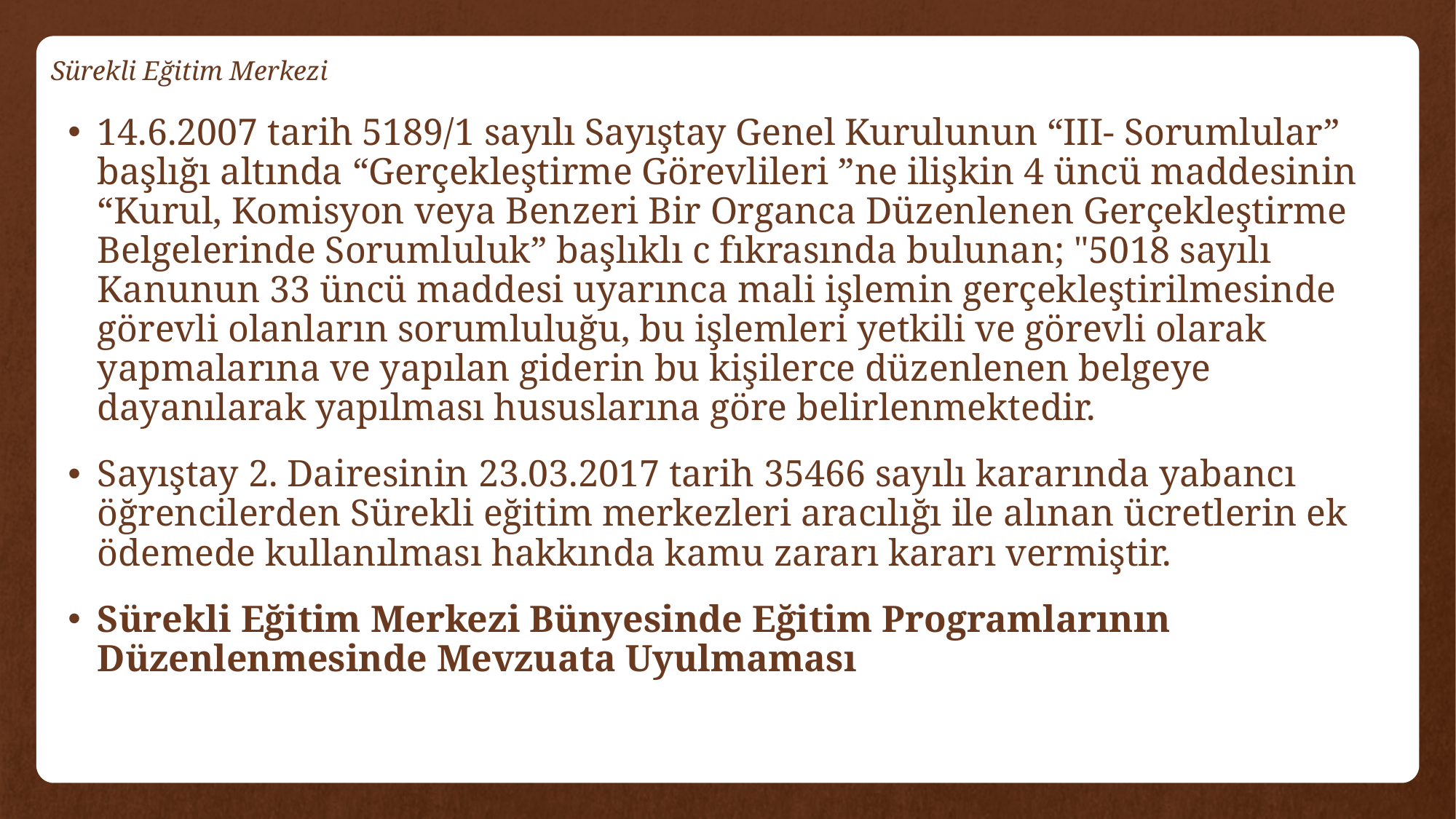

# Sürekli Eğitim Merkezi
14.6.2007 tarih 5189/1 sayılı Sayıştay Genel Kurulunun “III- Sorumlular” başlığı altında “Gerçekleştirme Görevlileri ”ne ilişkin 4 üncü maddesinin “Kurul, Komisyon veya Benzeri Bir Organca Düzenlenen Gerçekleştirme Belgelerinde Sorumluluk” başlıklı c fıkrasında bulunan; "5018 sayılı Kanunun 33 üncü maddesi uyarınca mali işlemin gerçekleştirilmesinde görevli olanların sorumluluğu, bu işlemleri yetkili ve görevli olarak yapmalarına ve yapılan giderin bu kişilerce düzenlenen belgeye dayanılarak yapılması hususlarına göre belirlenmektedir.
Sayıştay 2. Dairesinin 23.03.2017 tarih 35466 sayılı kararında yabancı öğrencilerden Sürekli eğitim merkezleri aracılığı ile alınan ücretlerin ek ödemede kullanılması hakkında kamu zararı kararı vermiştir.
Sürekli Eğitim Merkezi Bünyesinde Eğitim Programlarının Düzenlenmesinde Mevzuata Uyulmaması